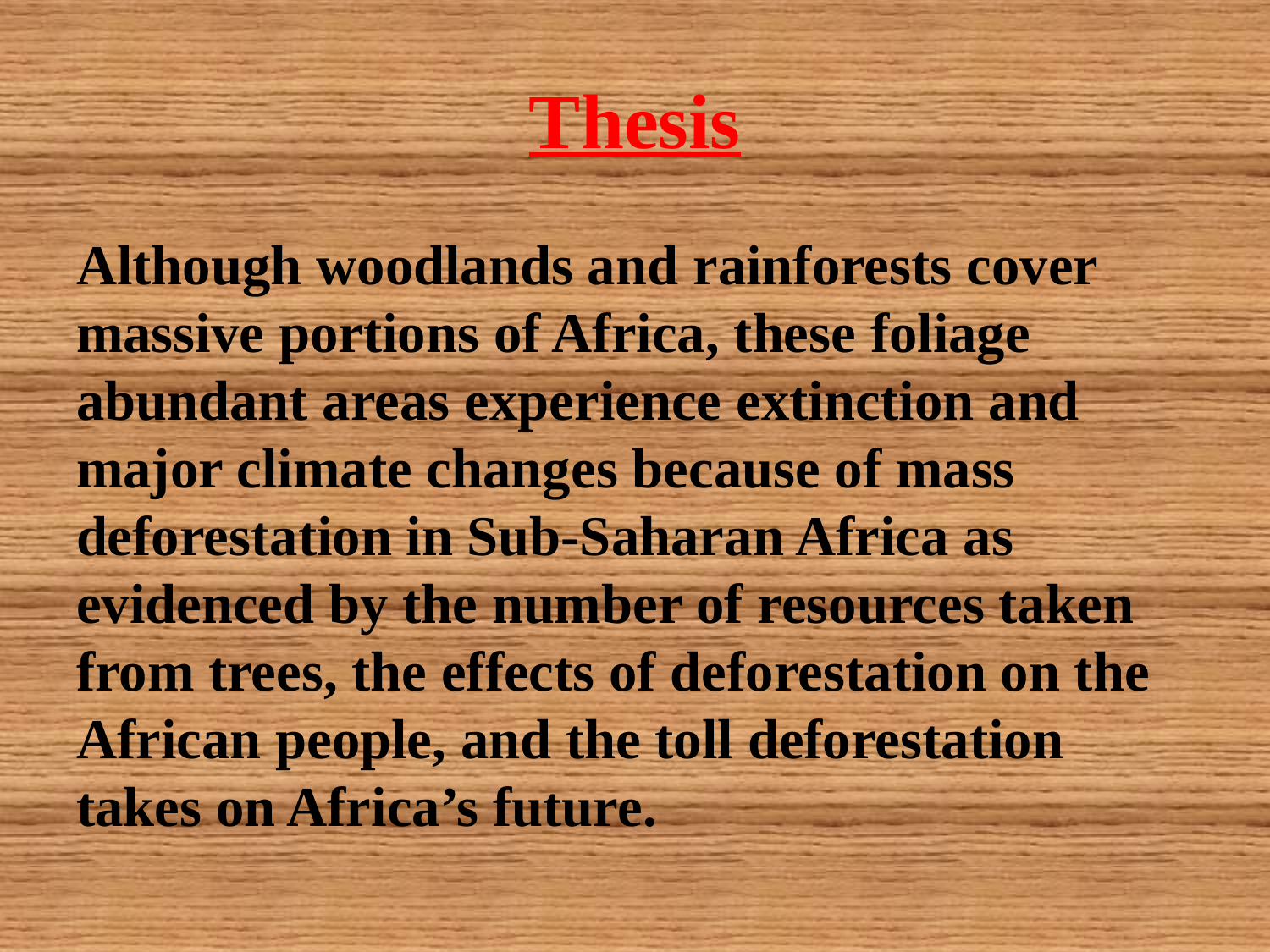

# Thesis
Although woodlands and rainforests cover massive portions of Africa, these foliage abundant areas experience extinction and major climate changes because of mass deforestation in Sub-Saharan Africa as evidenced by the number of resources taken from trees, the effects of deforestation on the African people, and the toll deforestation takes on Africa’s future.